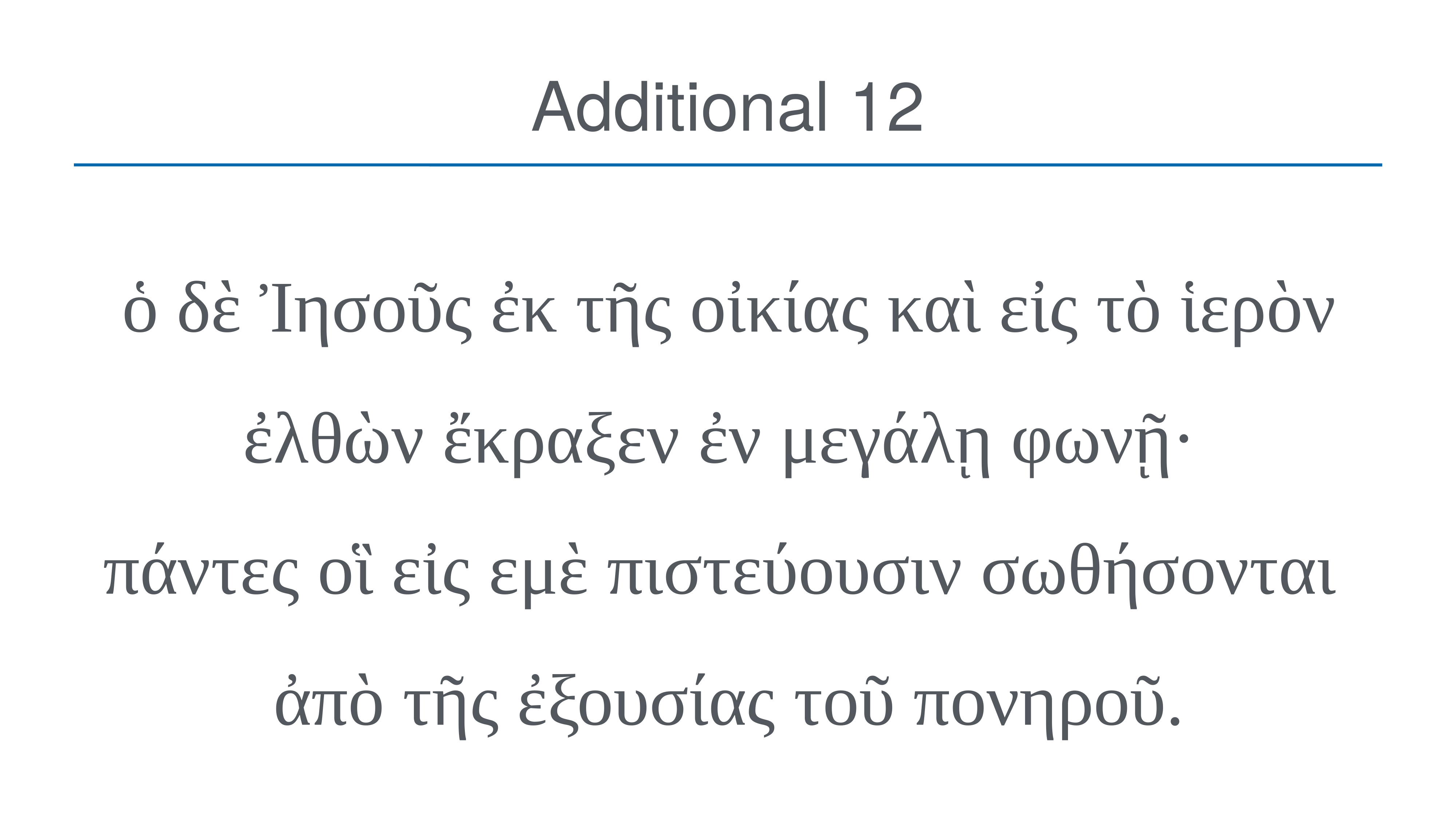

# Additional 12
ὁ δὲ Ἰησοῦς ἐκ τῆς οἰκίας καὶ εἰς τὸ ἱερὸν ἐλθὼν ἔκραξεν ἐν μεγάλῃ φωνῇ·
πάντες οἳ εἰς εμὲ πιστεύουσιν σωθήσονται
ἀπὸ τῆς ἐξουσίας τοῦ πονηροῦ.